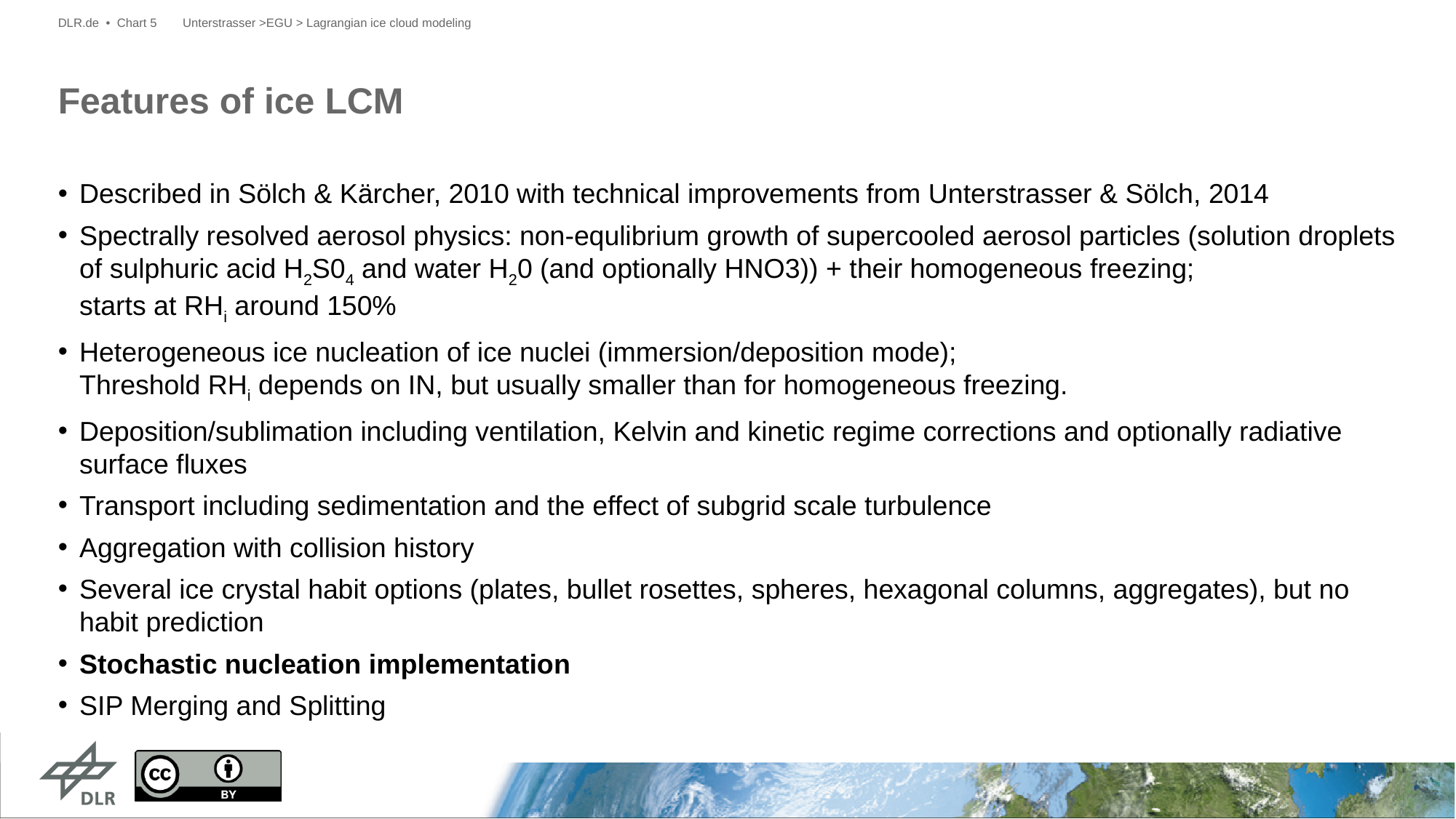

DLR.de  •  Chart 5
Unterstrasser >EGU > Lagrangian ice cloud modeling
# Features of ice LCM
Described in Sölch & Kärcher, 2010 with technical improvements from Unterstrasser & Sölch, 2014
Spectrally resolved aerosol physics: non-equlibrium growth of supercooled aerosol particles (solution droplets of sulphuric acid H2S04 and water H20 (and optionally HNO3)) + their homogeneous freezing;
starts at RHi around 150%
Heterogeneous ice nucleation of ice nuclei (immersion/deposition mode);
Threshold RHi depends on IN, but usually smaller than for homogeneous freezing.
Deposition/sublimation including ventilation, Kelvin and kinetic regime corrections and optionally radiative surface fluxes
Transport including sedimentation and the effect of subgrid scale turbulence
Aggregation with collision history
Several ice crystal habit options (plates, bullet rosettes, spheres, hexagonal columns, aggregates), but no habit prediction
Stochastic nucleation implementation
SIP Merging and Splitting